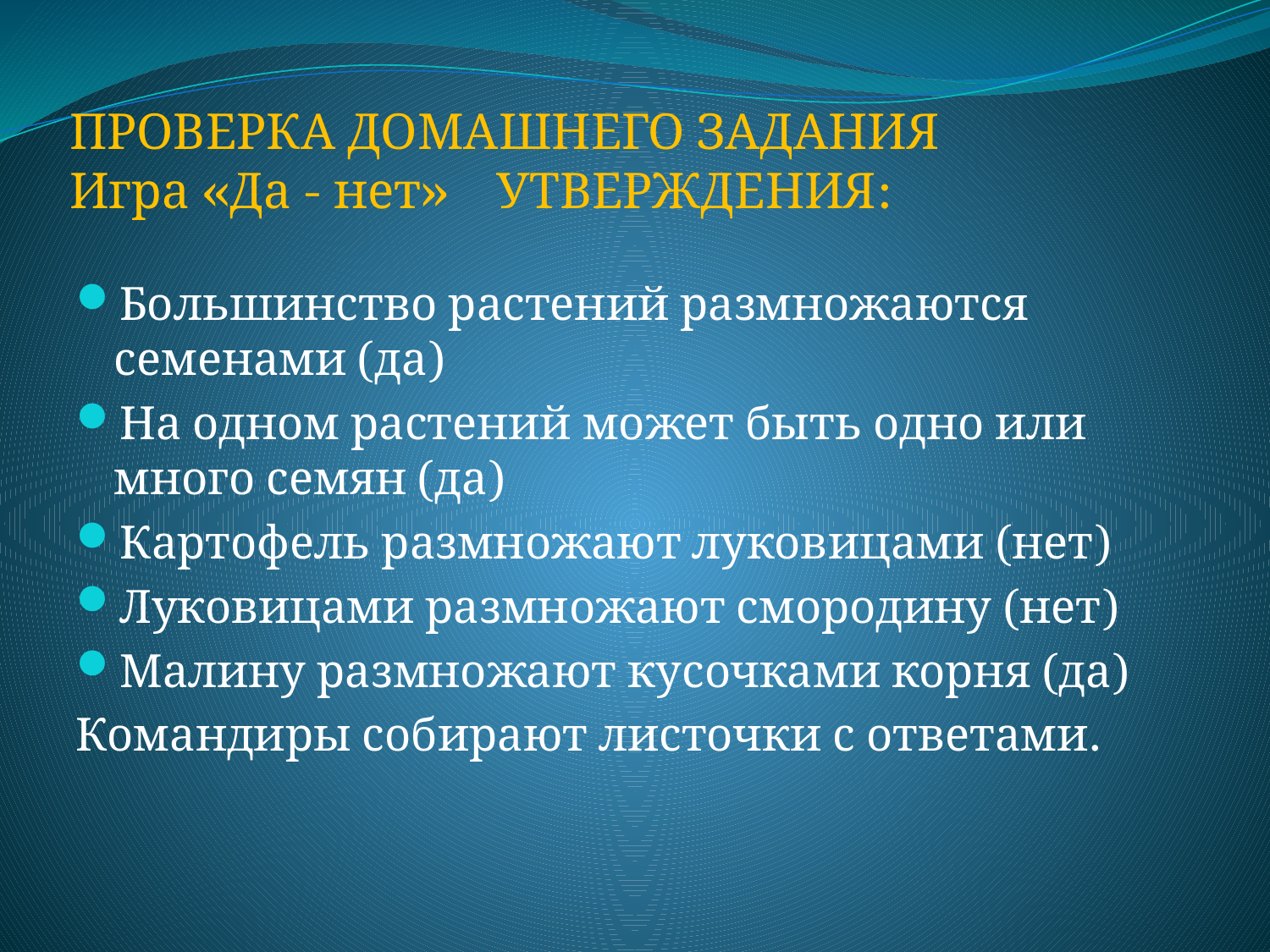

# ПРОВЕРКА ДОМАШНЕГО ЗАДАНИЯ Игра «Да - нет»    УТВЕРЖДЕНИЯ:
Большинство растений размножаются семенами (да)
На одном растений может быть одно или много семян (да)
Картофель размножают луковицами (нет)
Луковицами размножают смородину (нет)
Малину размножают кусочками корня (да)
Командиры собирают листочки с ответами.